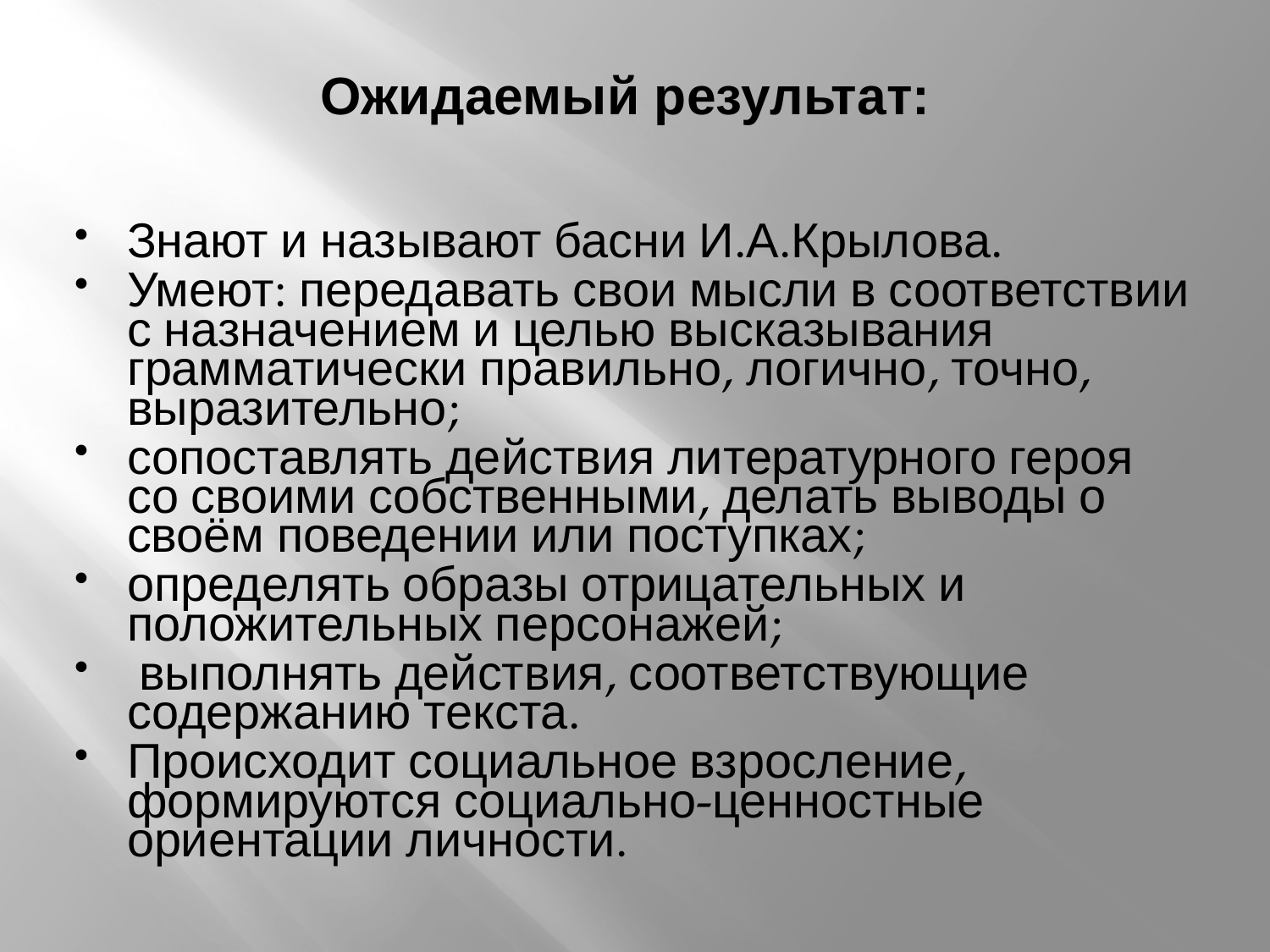

# Ожидаемый результат:
Знают и называют басни И.А.Крылова.
Умеют: передавать свои мысли в соответствии с назначением и целью высказывания грамматически правильно, логично, точно, выразительно;
сопоставлять действия литературного героя со своими собственными, делать выводы о своём поведении или поступках;
определять образы отрицательных и положительных персонажей;
 выполнять действия, соответствующие содержанию текста.
Происходит социальное взросление, формируются социально-ценностные ориентации личности.